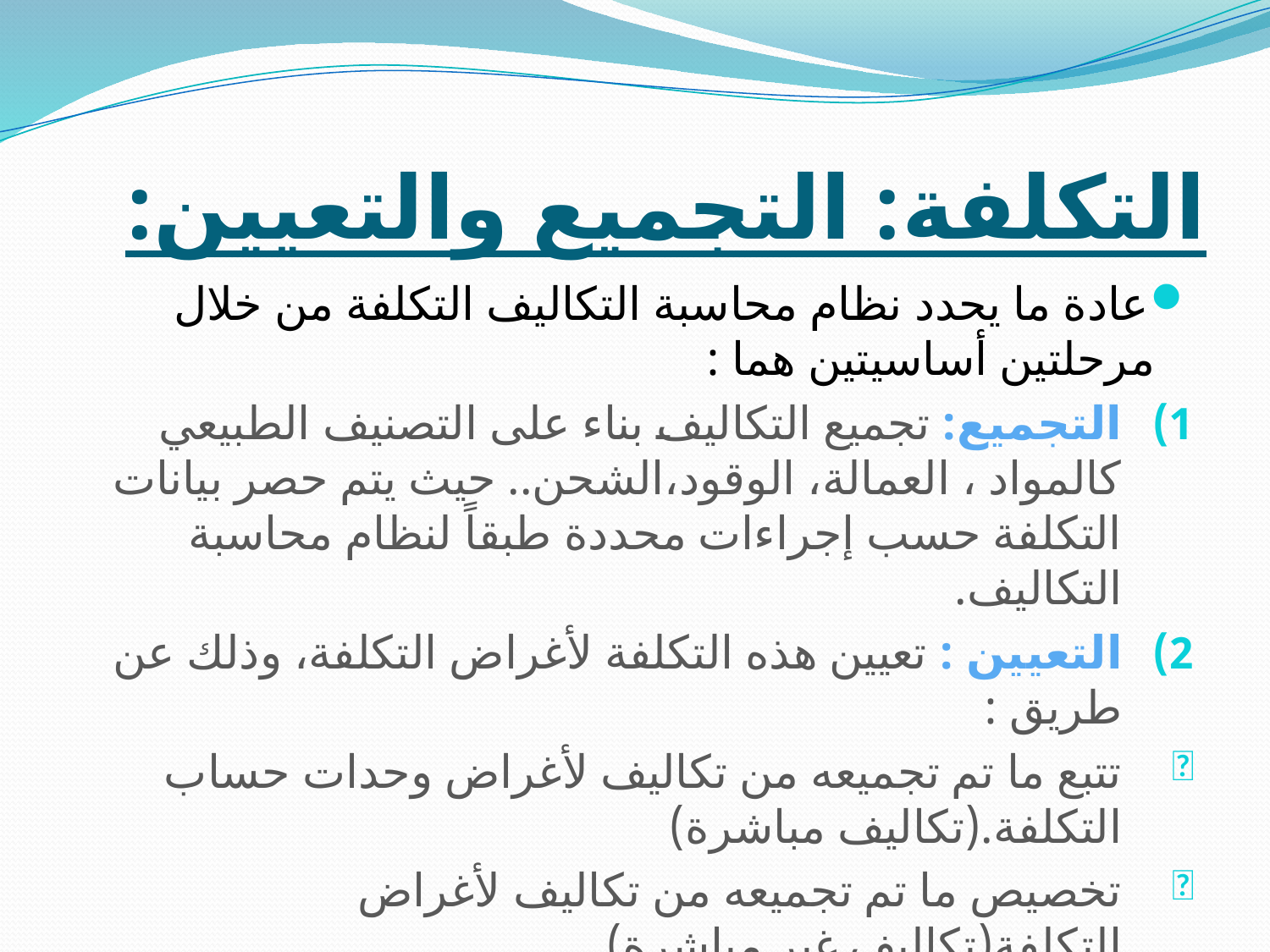

# التكلفة: التجميع والتعيين:
عادة ما يحدد نظام محاسبة التكاليف التكلفة من خلال مرحلتين أساسيتين هما :
التجميع: تجميع التكاليف بناء على التصنيف الطبيعي كالمواد ، العمالة، الوقود،الشحن.. حيث يتم حصر بيانات التكلفة حسب إجراءات محددة طبقاً لنظام محاسبة التكاليف.
التعيين : تعيين هذه التكلفة لأغراض التكلفة، وذلك عن طريق :
تتبع ما تم تجميعه من تكاليف لأغراض وحدات حساب التكلفة.(تكاليف مباشرة)
تخصيص ما تم تجميعه من تكاليف لأغراض التكلفة(تكاليف غير مباشرة)